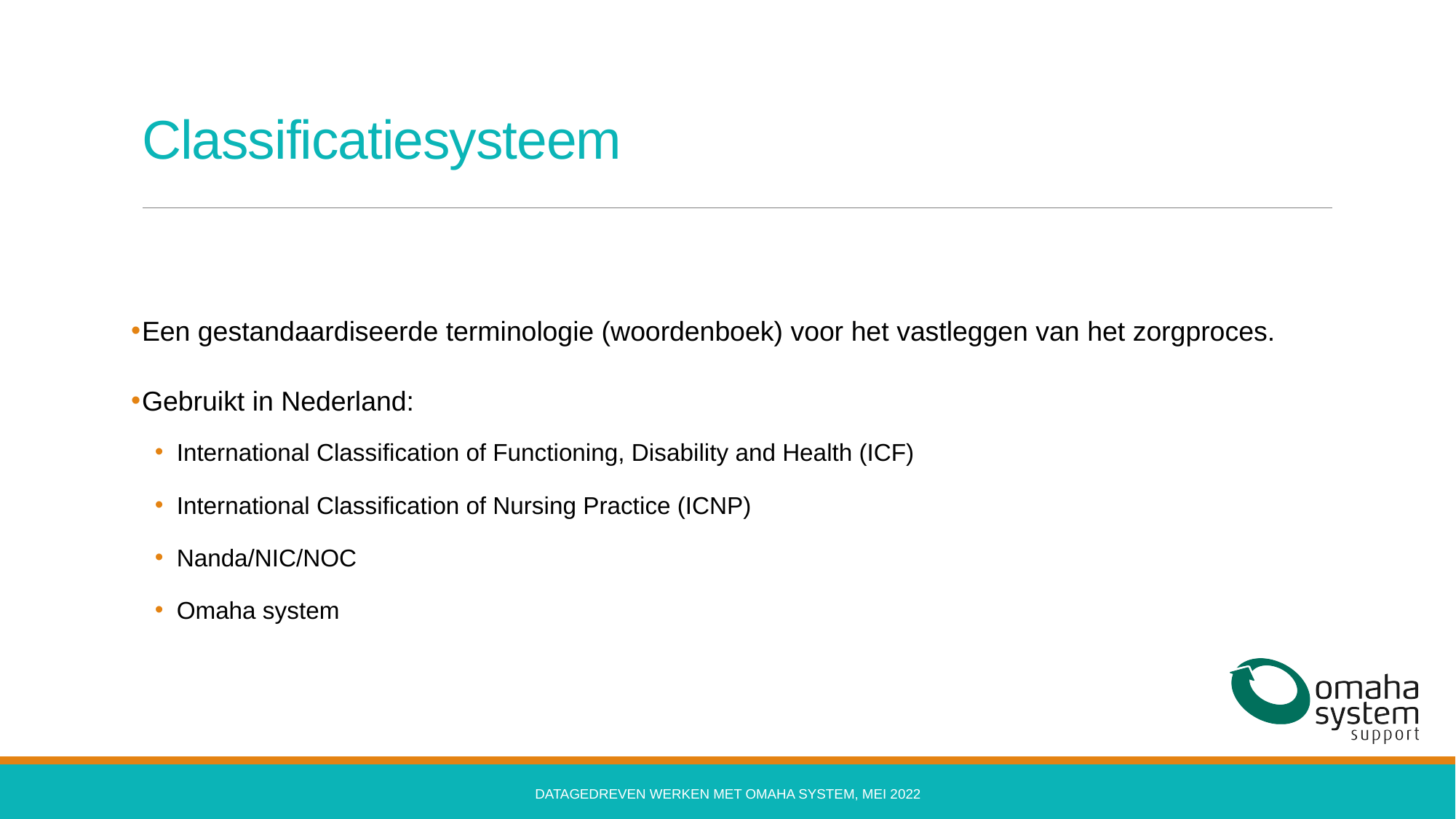

# Classificatiesysteem
Een gestandaardiseerde terminologie (woordenboek) voor het vastleggen van het zorgproces.
Gebruikt in Nederland:
International Classification of Functioning, Disability and Health (ICF)
International Classification of Nursing Practice (ICNP)
Nanda/NIC/NOC
Omaha system
Datagedreven werken met Omaha System, mei 2022